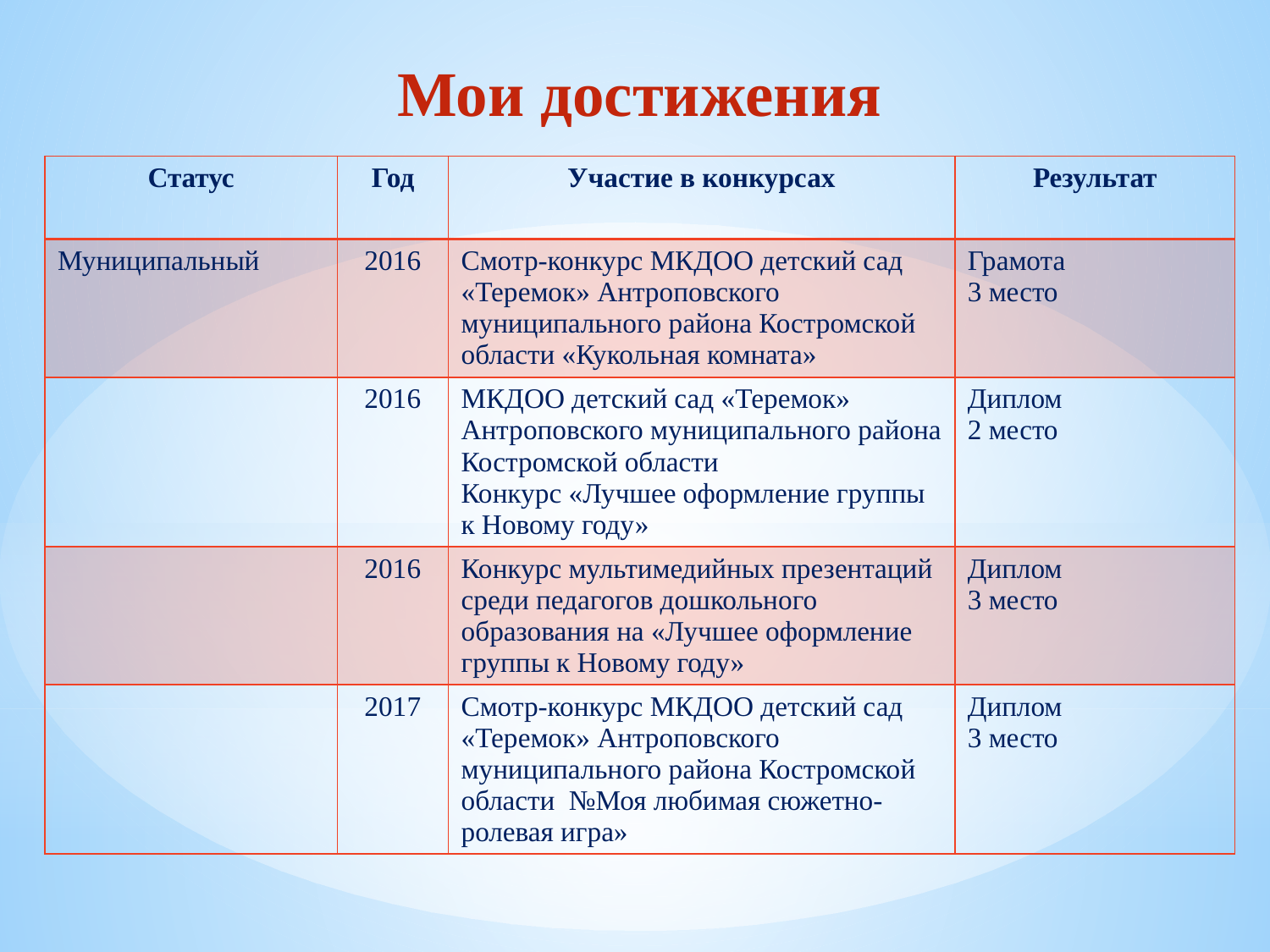

Мои достижения

| Статус | Год | Участие в конкурсах | Результат |
| --- | --- | --- | --- |
| Муниципальный | 2016 | Смотр-конкурс МКДОО детский сад «Теремок» Антроповского муниципального района Костромской области «Кукольная комната» | Грамота 3 место |
|  | 2016 | МКДОО детский сад «Теремок» Антроповского муниципального района Костромской области Конкурс «Лучшее оформление группы к Новому году» | Диплом 2 место |
|  | 2016 | Конкурс мультимедийных презентаций среди педагогов дошкольного образования на «Лучшее оформление группы к Новому году» | Диплом 3 место |
|  | 2017 | Смотр-конкурс МКДОО детский сад «Теремок» Антроповского муниципального района Костромской области №Моя любимая сюжетно-ролевая игра» | Диплом 3 место |